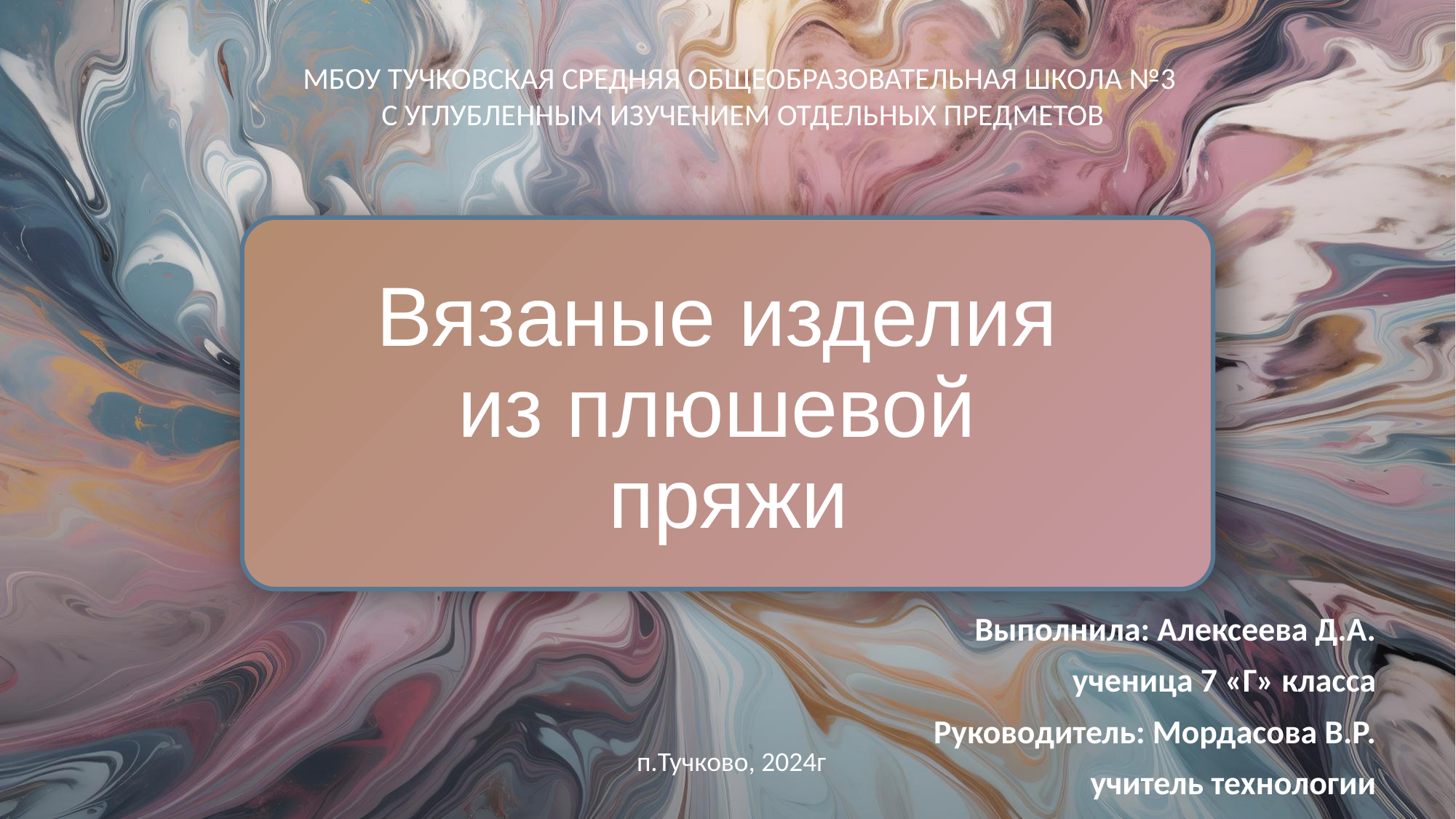

МБОУ ТУЧКОВСКАЯ СРЕДНЯЯ ОБЩЕОБРАЗОВАТЕЛЬНАЯ ШКОЛА №3
 С УГЛУБЛЕННЫМ ИЗУЧЕНИЕМ ОТДЕЛЬНЫХ ПРЕДМЕТОВ
# Вязаные изделия из плюшевой пряжи
Выполнила: Алексеева Д.А.
ученица 7 «Г» класса
Руководитель: Мордасова В.Р.
учитель технологии
п.Тучково, 2024г